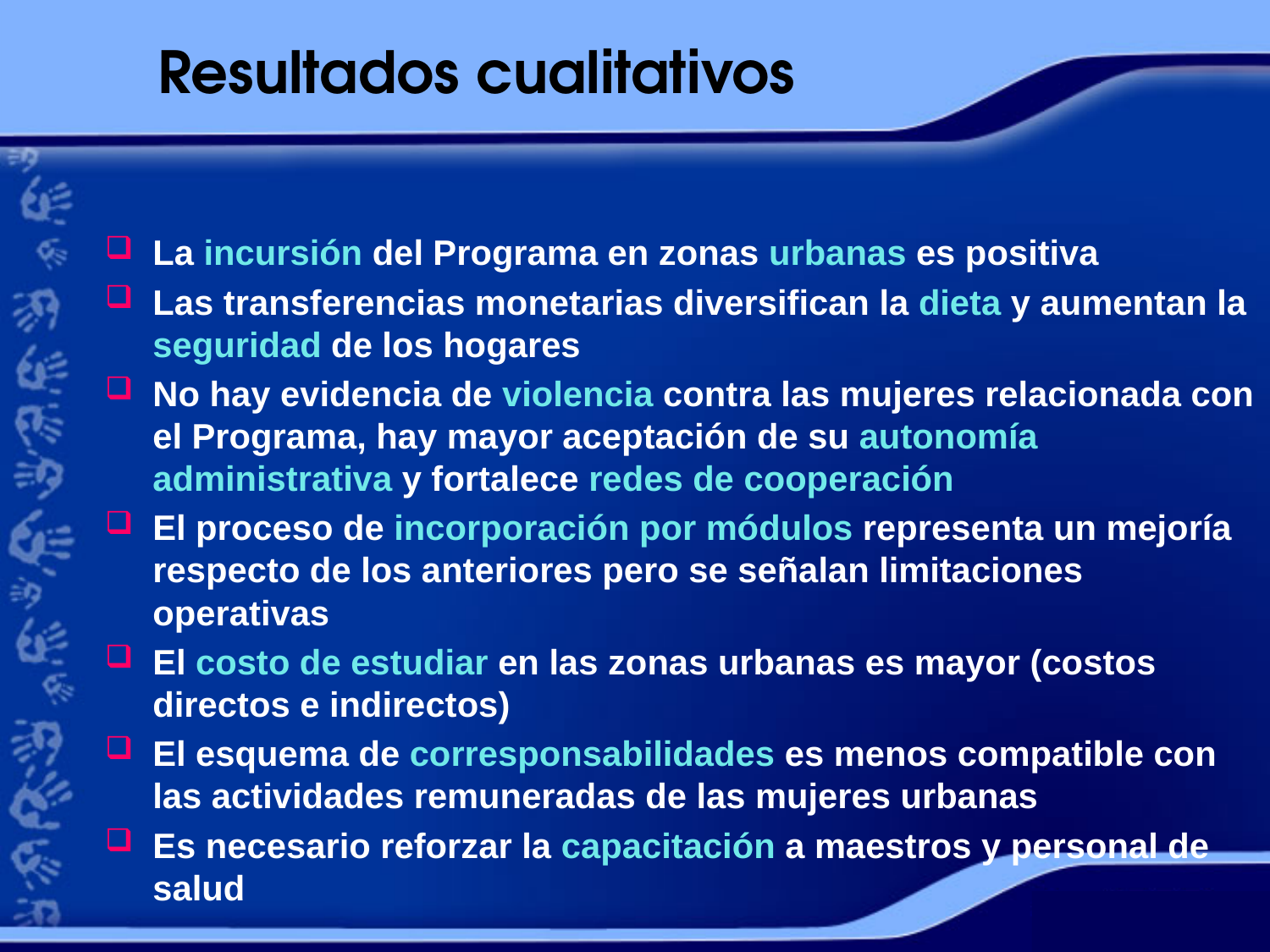

Resultados cualitativos

La incursión del Programa en zonas urbanas es positiva
Las transferencias monetarias diversifican la dieta y aumentan la seguridad de los hogares
No hay evidencia de violencia contra las mujeres relacionada con el Programa, hay mayor aceptación de su autonomía administrativa y fortalece redes de cooperación
El proceso de incorporación por módulos representa un mejoría respecto de los anteriores pero se señalan limitaciones operativas
El costo de estudiar en las zonas urbanas es mayor (costos directos e indirectos)
El esquema de corresponsabilidades es menos compatible con las actividades remuneradas de las mujeres urbanas
Es necesario reforzar la capacitación a maestros y personal de salud